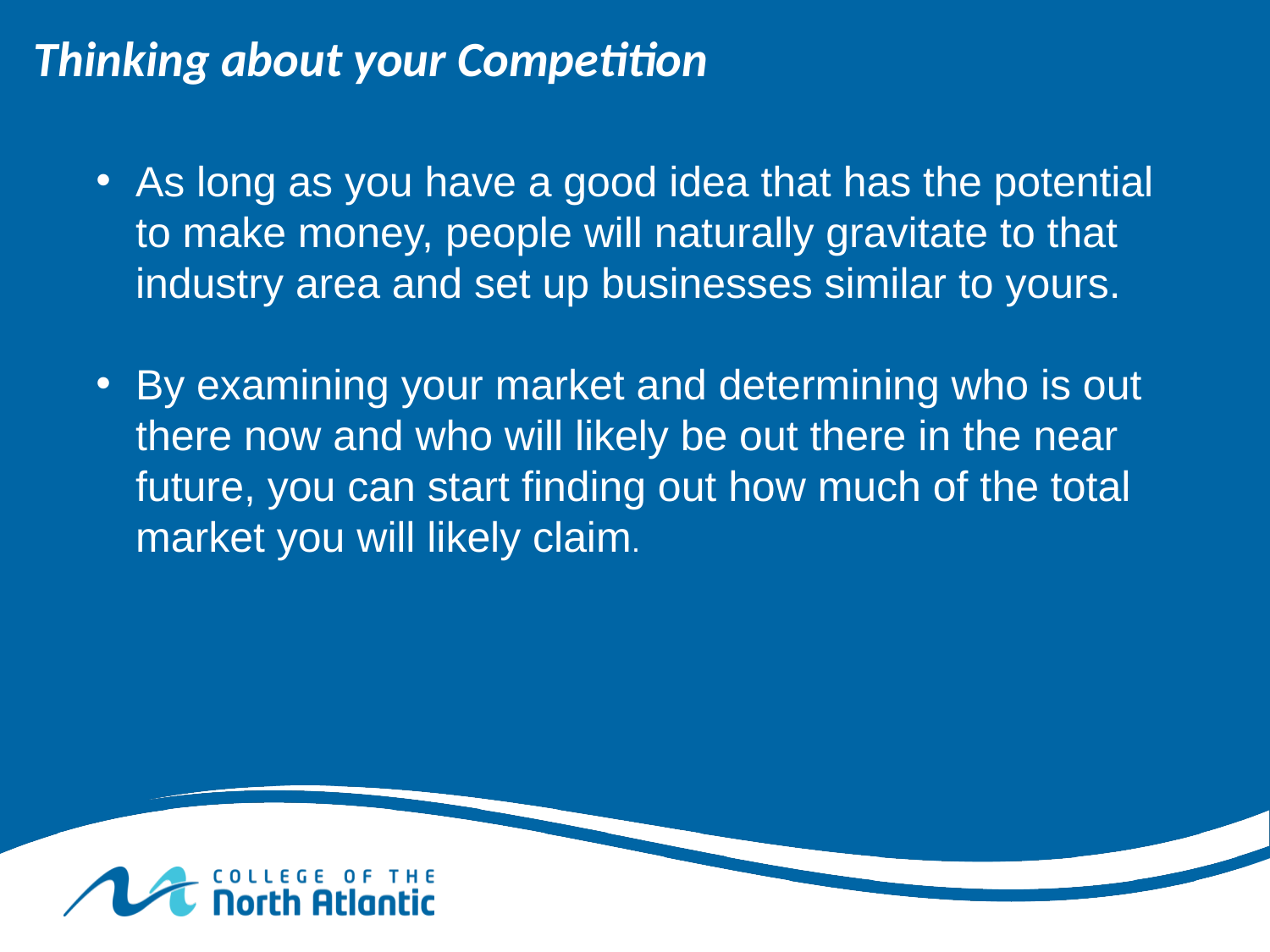

Thinking about your Competition
As long as you have a good idea that has the potential to make money, people will naturally gravitate to that industry area and set up businesses similar to yours.

By examining your market and determining who is out there now and who will likely be out there in the near future, you can start finding out how much of the total market you will likely claim.